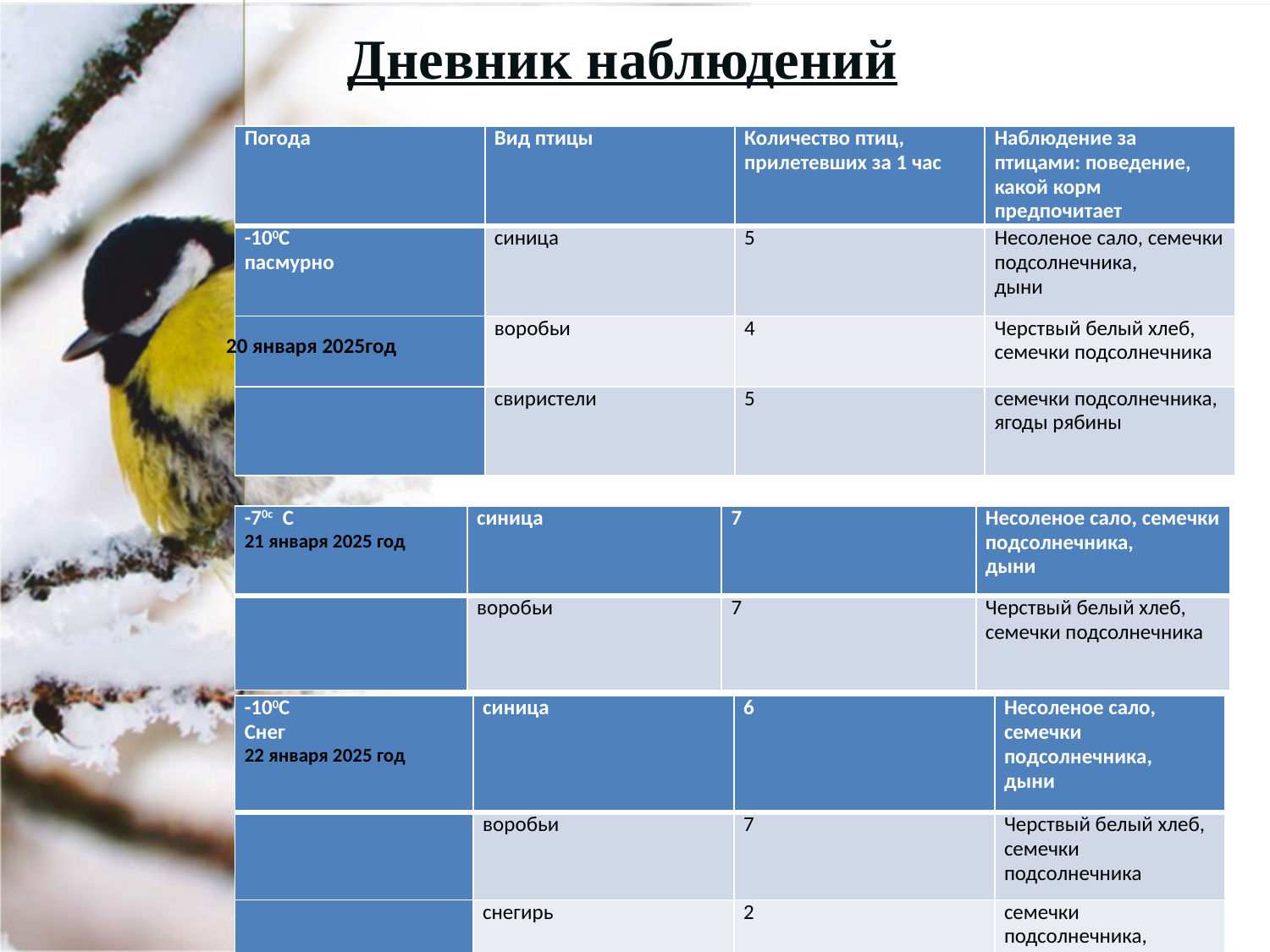

Дневник наблюдений
| Погода | Вид птицы | Количество птиц, прилетевших за 1 час | Наблюдение за птицами: поведение, какой корм предпочитает |
| --- | --- | --- | --- |
| -100С пасмурно | синица | 5 | Несоленое сало, семечки подсолнечника, дыни |
|  | воробьи | 4 | Черствый белый хлеб, семечки подсолнечника |
|  | свиристели | 5 | семечки подсолнечника, ягоды рябины |

20 января 2025год

| -70с С 21 января 2025 год | синица | 7 | Несоленое сало, семечки подсолнечника, дыни |
| --- | --- | --- | --- |
|  | воробьи | 7 | Черствый белый хлеб, семечки подсолнечника |
| -100С Снег 22 января 2025 год | синица | 6 | Несоленое сало, семечки подсолнечника, дыни |
| --- | --- | --- | --- |
|  | воробьи | 7 | Черствый белый хлеб, семечки подсолнечника |
|  | снегирь | 2 | семечки подсолнечника, ягоды рябины |